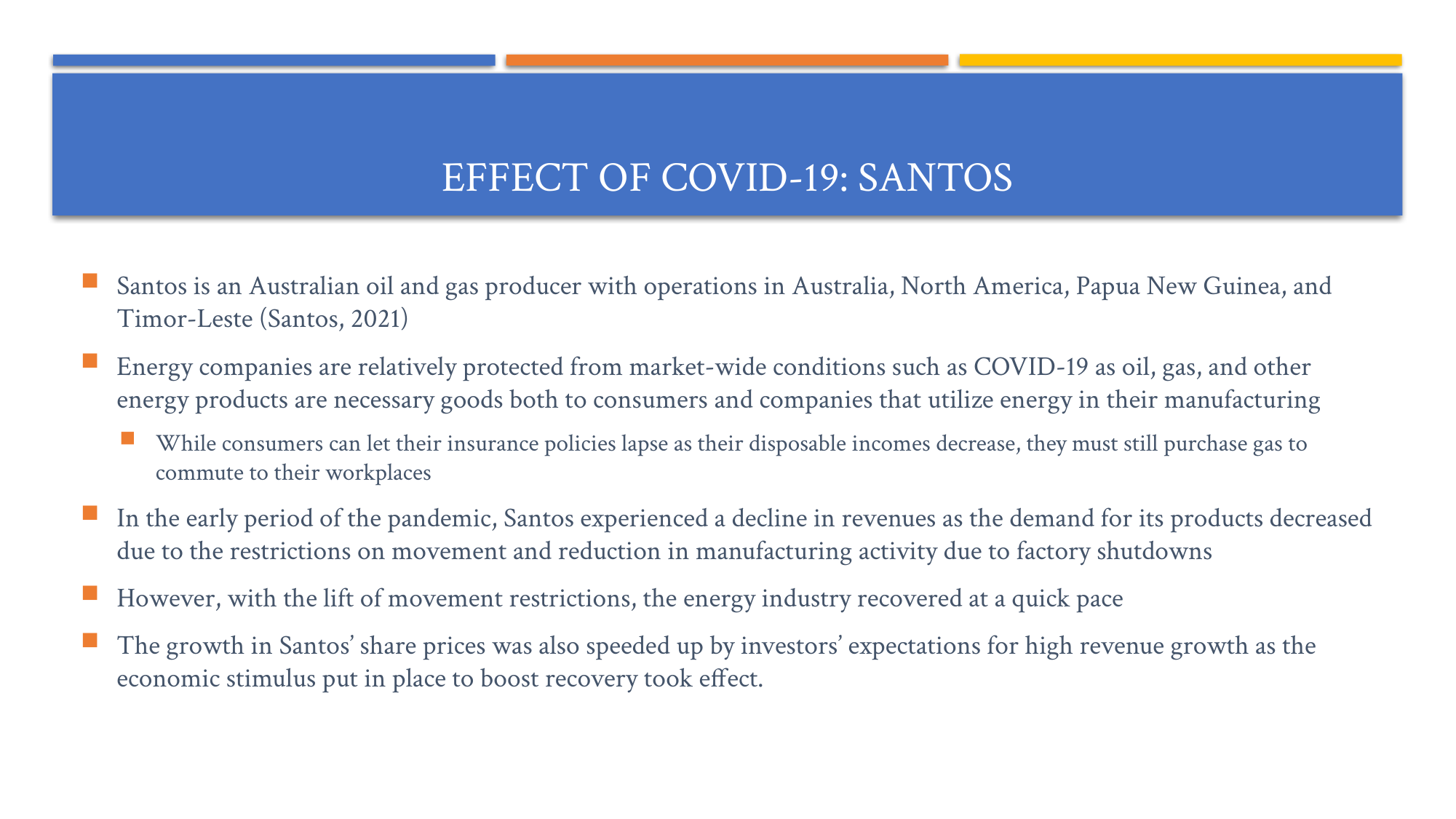

# EFFECT OF COVID-19: SANTOS
Santos is an Australian oil and gas producer with operations in Australia, North America, Papua New Guinea, and Timor-Leste (Santos, 2021)
Energy companies are relatively protected from market-wide conditions such as COVID-19 as oil, gas, and other energy products are necessary goods both to consumers and companies that utilize energy in their manufacturing
While consumers can let their insurance policies lapse as their disposable incomes decrease, they must still purchase gas to commute to their workplaces
In the early period of the pandemic, Santos experienced a decline in revenues as the demand for its products decreased due to the restrictions on movement and reduction in manufacturing activity due to factory shutdowns
However, with the lift of movement restrictions, the energy industry recovered at a quick pace
The growth in Santos’ share prices was also speeded up by investors’ expectations for high revenue growth as the economic stimulus put in place to boost recovery took effect.